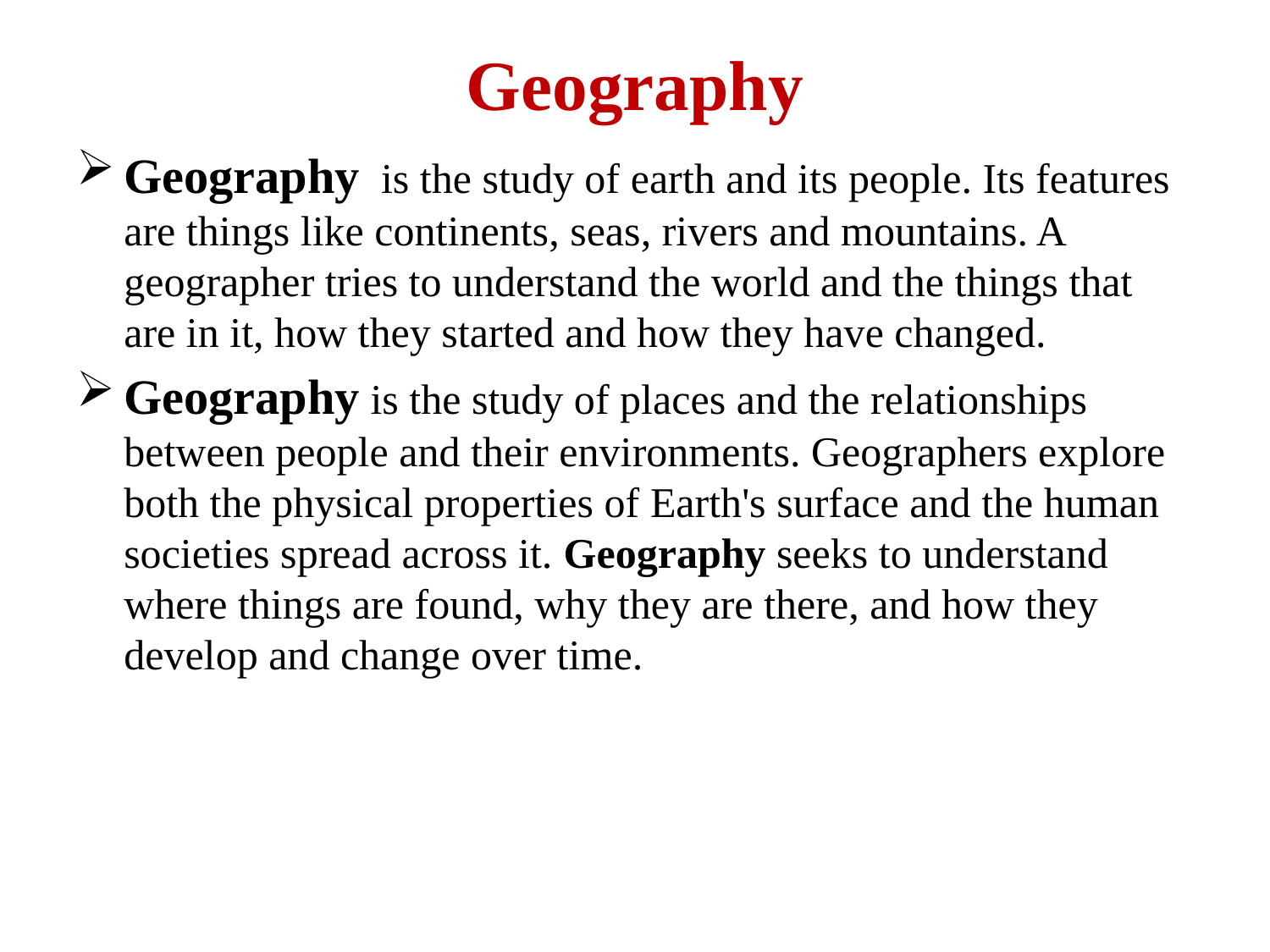

# Geography
Geography  is the study of earth and its people. Its features are things like continents, seas, rivers and mountains. A geographer tries to understand the world and the things that are in it, how they started and how they have changed.
Geography is the study of places and the relationships between people and their environments. Geographers explore both the physical properties of Earth's surface and the human societies spread across it. Geography seeks to understand where things are found, why they are there, and how they develop and change over time.